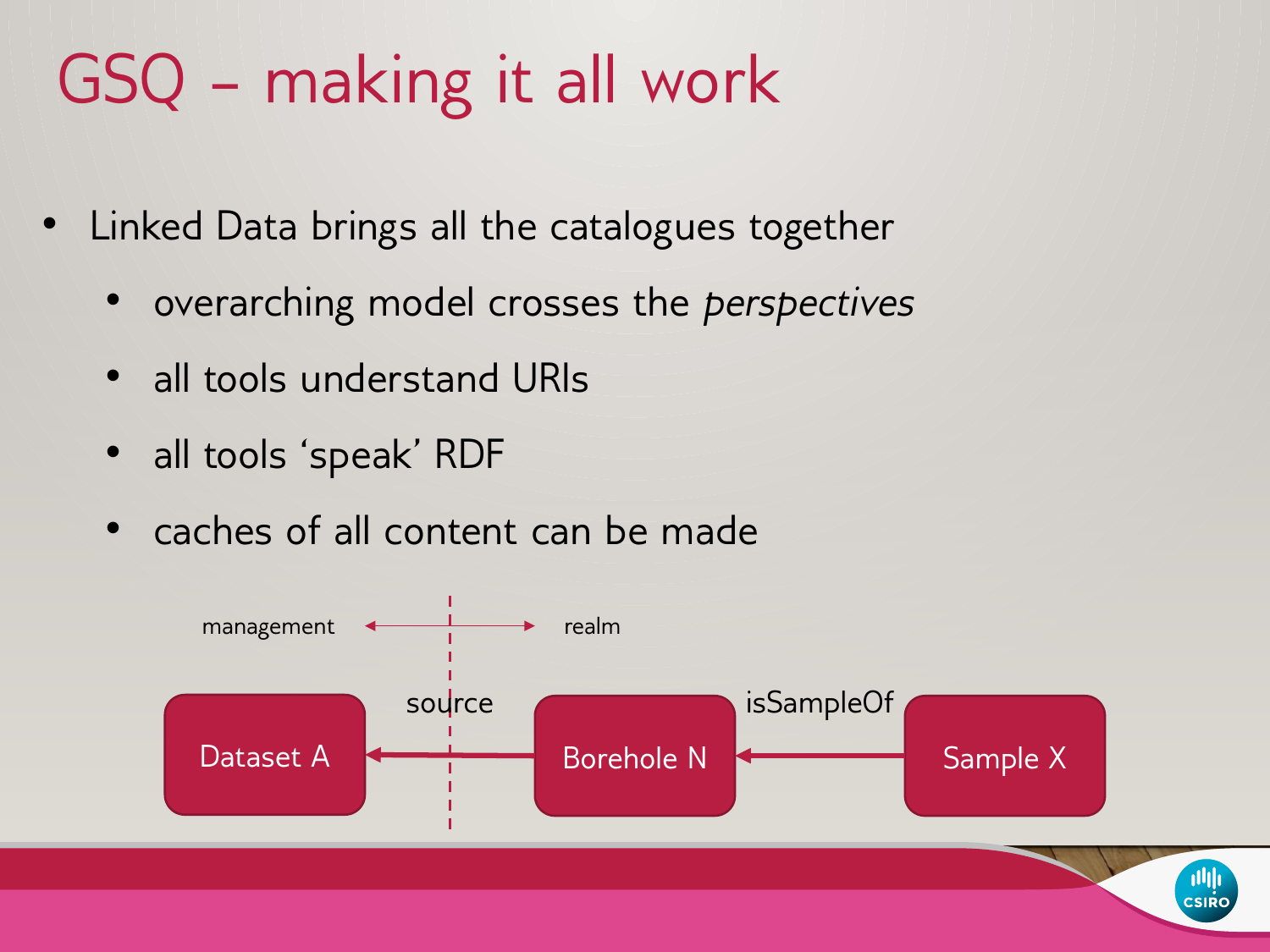

GSQ – making it all work
Linked Data brings all the catalogues together
overarching model crosses the perspectives
all tools understand URIs
all tools ‘speak’ RDF
caches of all content can be made
management
realm
source
isSampleOf
Dataset A
Borehole N
Sample X